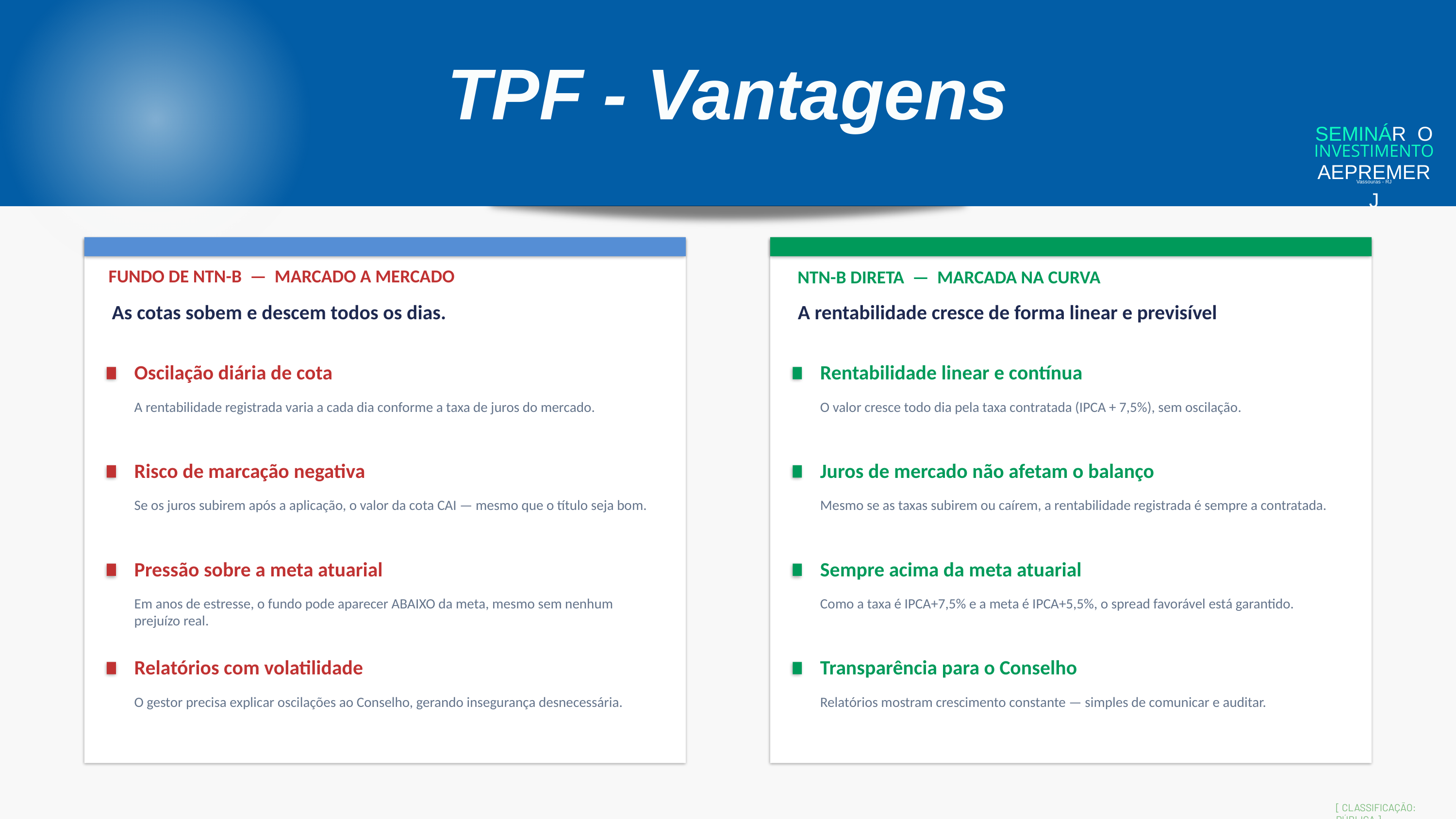

TPF - Vantagens

SEMINÁR  O
INVESTIMENTO
AEPREMERJ
Vassouras - RJ

FUNDO DE NTN-B  —  MARCADO A MERCADO
NTN-B DIRETA  —  MARCADA NA CURVA
As cotas sobem e descem todos os dias.
A rentabilidade cresce de forma linear e previsível
Oscilação diária de cota
Rentabilidade linear e contínua

A rentabilidade registrada varia a cada dia conforme a taxa de juros do mercado.
O valor cresce todo dia pela taxa contratada (IPCA + 7,5%), sem oscilação.
Risco de marcação negativa
Juros de mercado não afetam o balanço

Se os juros subirem após a aplicação, o valor da cota CAI — mesmo que o título seja bom.
Mesmo se as taxas subirem ou caírem, a rentabilidade registrada é sempre a contratada.
Pressão sobre a meta atuarial
Sempre acima da meta atuarial

Em anos de estresse, o fundo pode aparecer ABAIXO da meta, mesmo sem nenhum prejuízo real.
Como a taxa é IPCA+7,5% e a meta é IPCA+5,5%, o spread favorável está garantido.
Relatórios com volatilidade
Transparência para o Conselho

O gestor precisa explicar oscilações ao Conselho, gerando insegurança desnecessária.
Relatórios mostram crescimento constante — simples de comunicar e auditar.